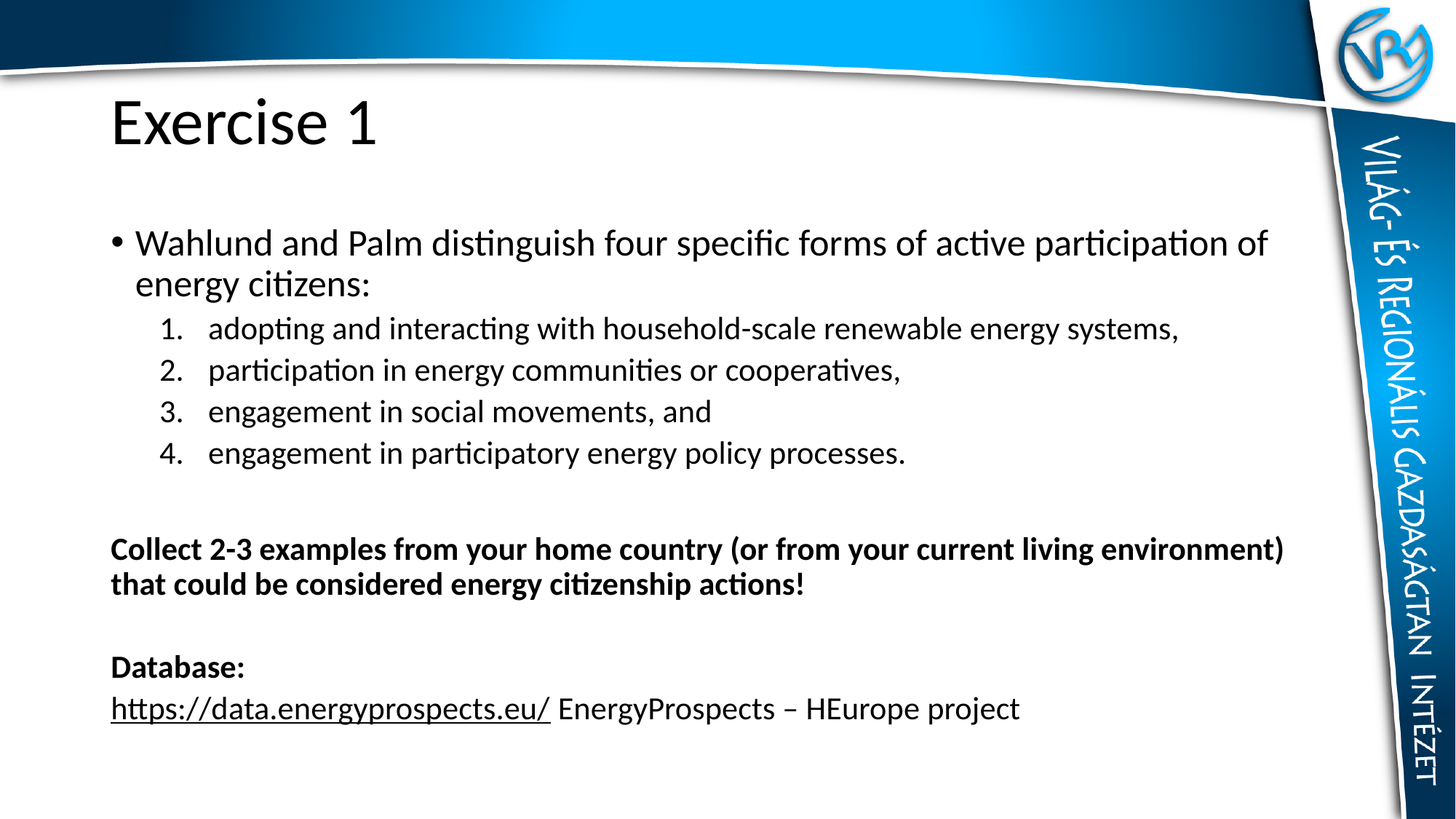

# Exercise 1
Wahlund and Palm distinguish four specific forms of active participation of energy citizens:
adopting and interacting with household-scale renewable energy systems,
participation in energy communities or cooperatives,
engagement in social movements, and
engagement in participatory energy policy processes.

Collect 2-3 examples from your home country (or from your current living environment) that could be considered energy citizenship actions!

Database:
https://data.energyprospects.eu/ EnergyProspects – HEurope project